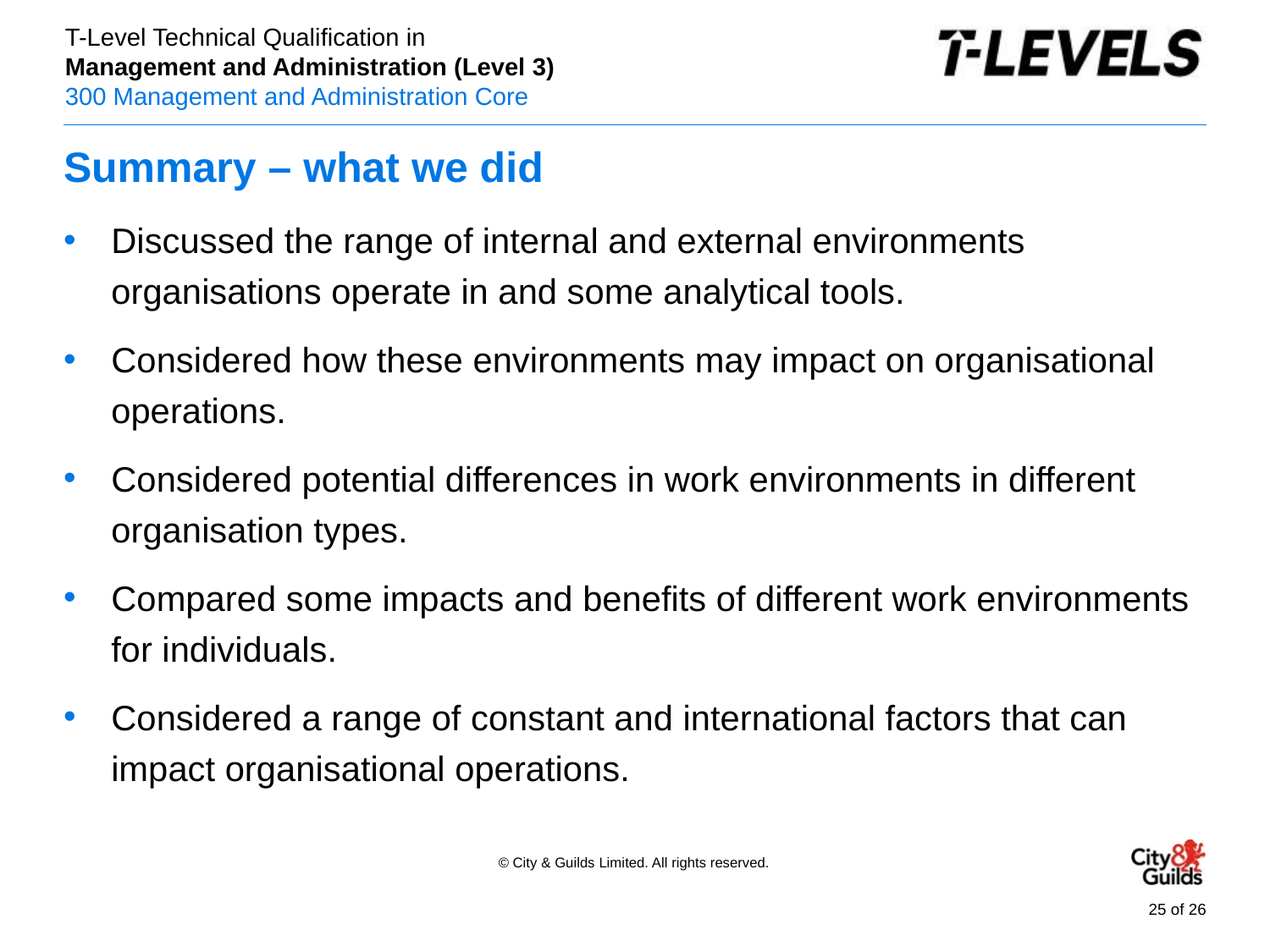

# Summary – what we did
Discussed the range of internal and external environments organisations operate in and some analytical tools.
Considered how these environments may impact on organisational operations.
Considered potential differences in work environments in different organisation types.
Compared some impacts and benefits of different work environments for individuals.
Considered a range of constant and international factors that can impact organisational operations.